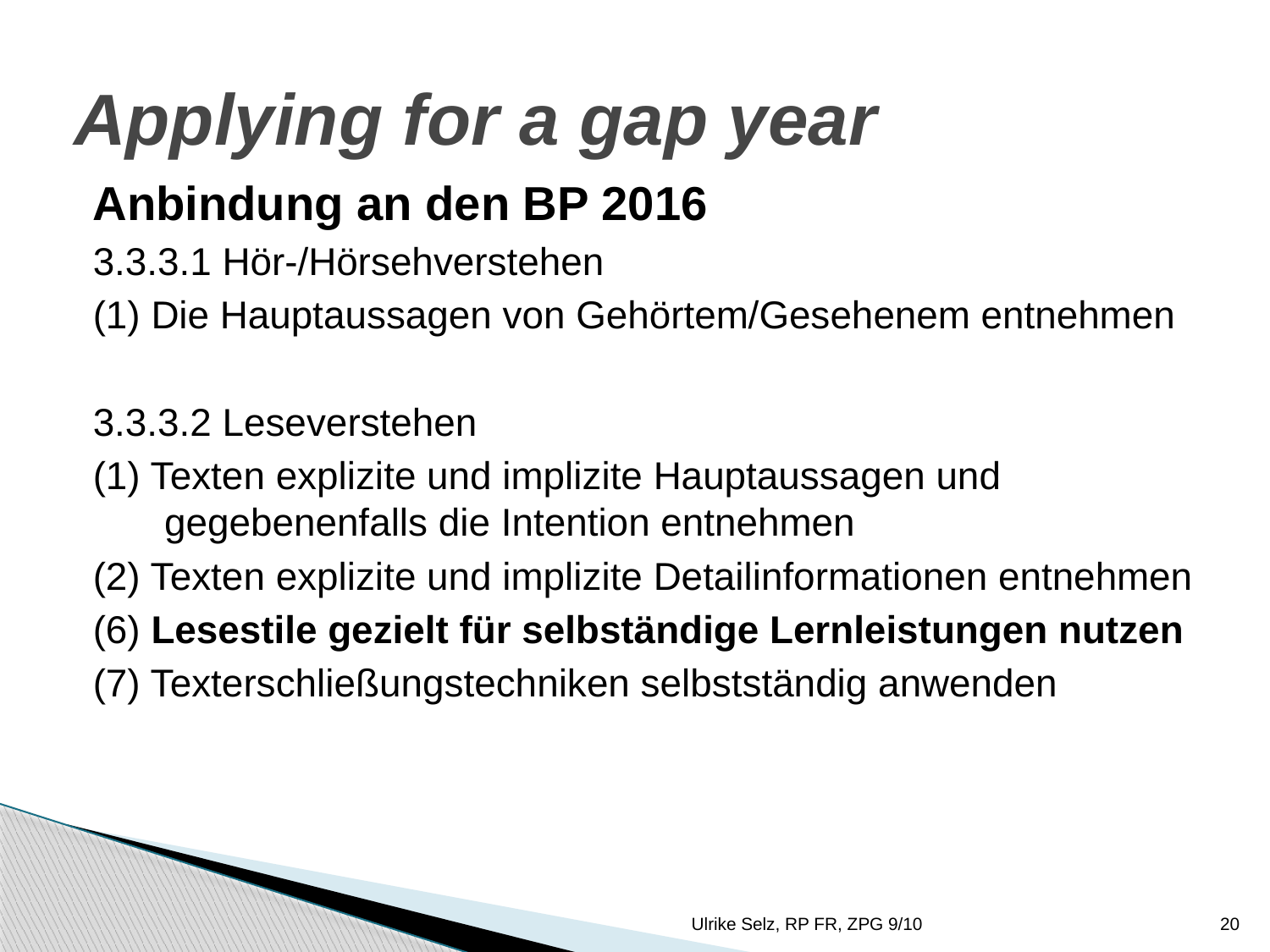

Applying for a gap year
Anbindung an den BP 2016
3.3.3.1 Hör-/Hörsehverstehen
(1) Die Hauptaussagen von Gehörtem/Gesehenem entnehmen

3.3.3.2 Leseverstehen
(1) Texten explizite und implizite Hauptaussagen und gegebenenfalls die Intention entnehmen
(2) Texten explizite und implizite Detailinformationen entnehmen
(6) Lesestile gezielt für selbständige Lernleistungen nutzen
(7) Texterschließungstechniken selbstständig anwenden

Ulrike Selz, RP FR, ZPG 9/10
20